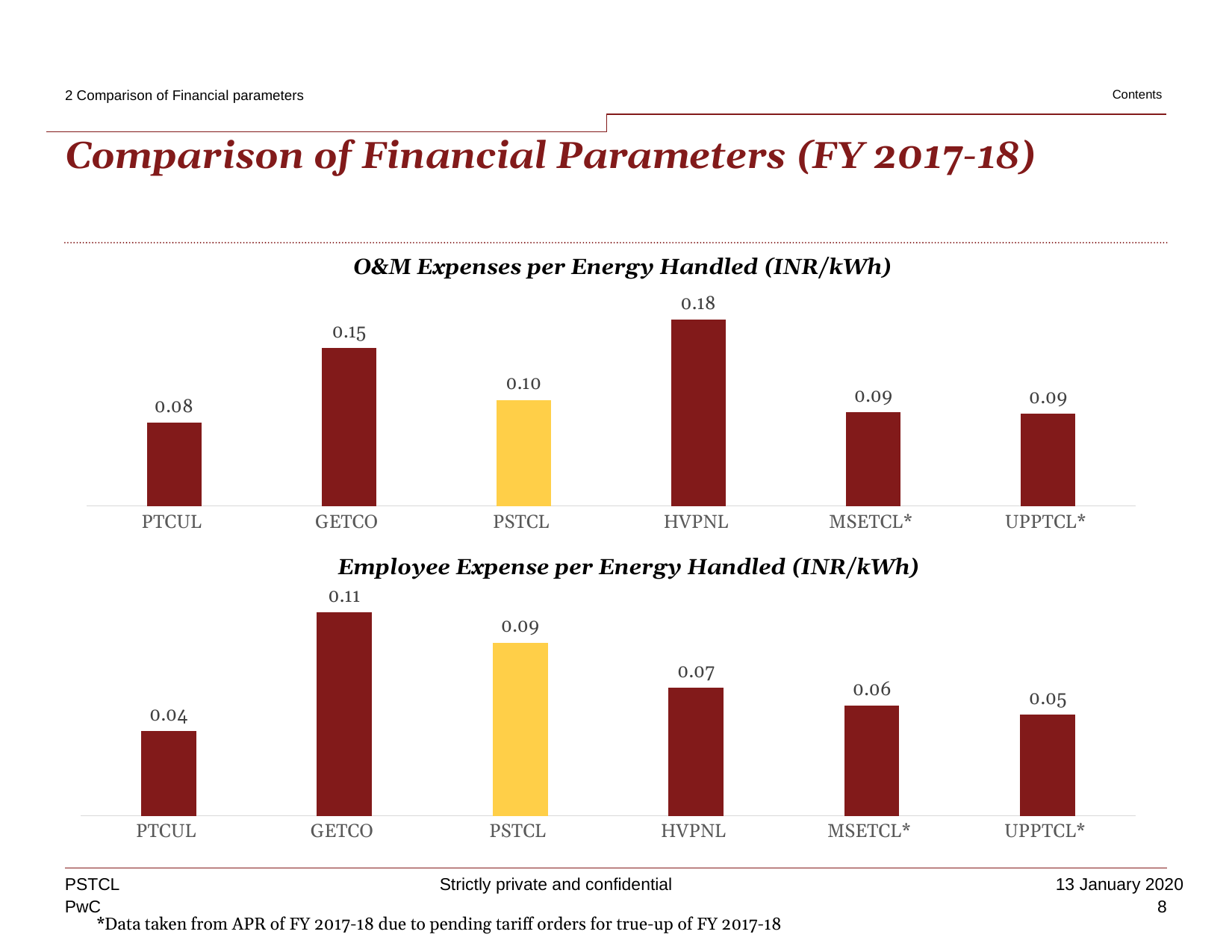

2 Comparison of Financial parameters
Contents
# Comparison of Financial Parameters (FY 2017-18)
O&M Expenses per Energy Handled (INR/kWh)

### Chart

| Category | O&M Expenses per Energy Handled  |
|---|---|
| PTCUL  | 0.07827049670855775 |
| GETCO  | 0.14871809175294537 |
| PSTCL  | 0.10008095293165259 |
| HVPNL  | 0.1759068652349702 |
| MSETCL*  | 0.08844493518068923 |
| UPPTCL*  | 0.08727064220183486 |
Employee Expense per Energy Handled (INR/kWh)

### Chart

| Category | Employee Expense per Energy Handled  |
|---|---|
| PTCUL  | 0.04376421304608019 |
| GETCO  | 0.10518787932881114 |
| PSTCL  | 0.08954357966153964 |
| HVPNL  | 0.06631971393161176 |
| MSETCL*  | 0.05697115224722465 |
| UPPTCL*  | 0.05211539919629995 |
PSTCL
8
*Data taken from APR of FY 2017-18 due to pending tariff orders for true-up of FY 2017-18